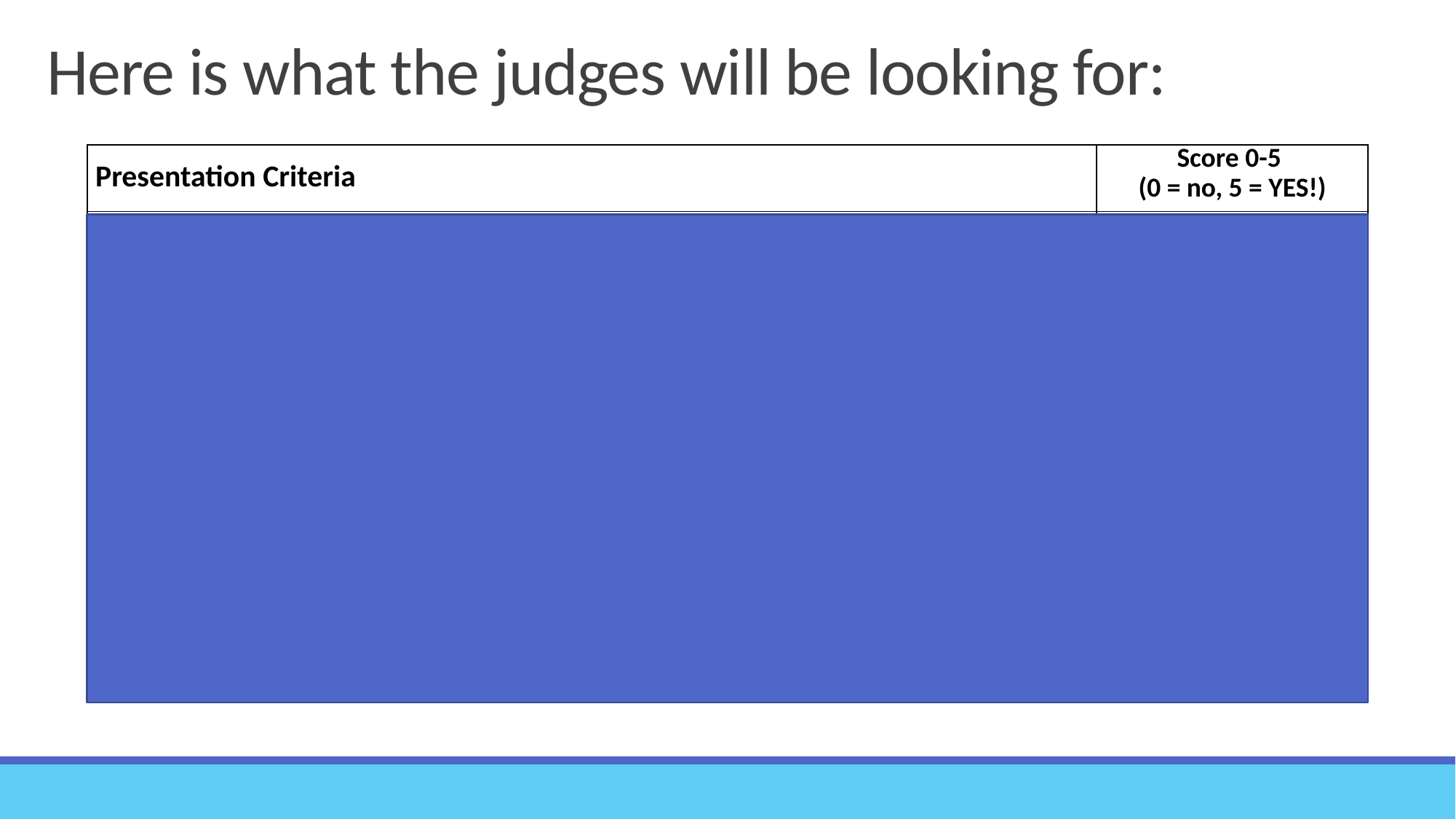

# Here is what the judges will be looking for:
| Presentation Criteria | Score 0-5 (0 = no, 5 = YES!) |
| --- | --- |
| Clear Problem Statement – do the presenters effectively explain what the problem is? |  |
| Solution – does their solution address the problem? |  |
| Selling Points – do the presenters “sell” their product to you? Do they explain why it is the best solution? |  |
| Creativity – is this solution creative? Have you seen something like this solution before? |  |
| Would you invest in this solution? Many groups will not have any monetary information, a different way to look at this is would you support the production of their product or idea? |  |